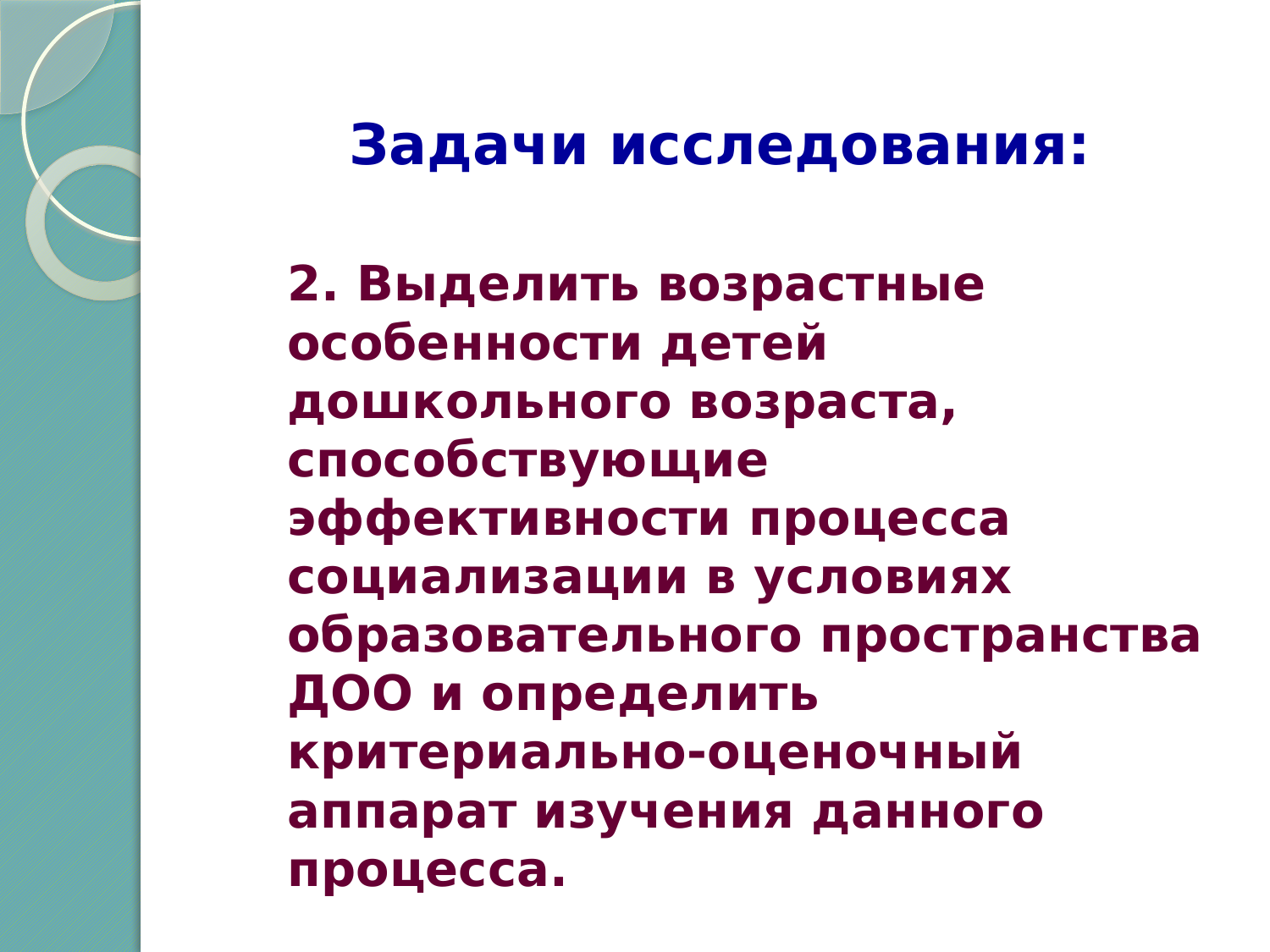

# Задачи исследования:
2. Выделить возрастные особенности детей дошкольного возраста, способствующие эффективности процесса социализации в условиях образовательного пространства ДОО и определить критериально-оценочный аппарат изучения данного процесса.